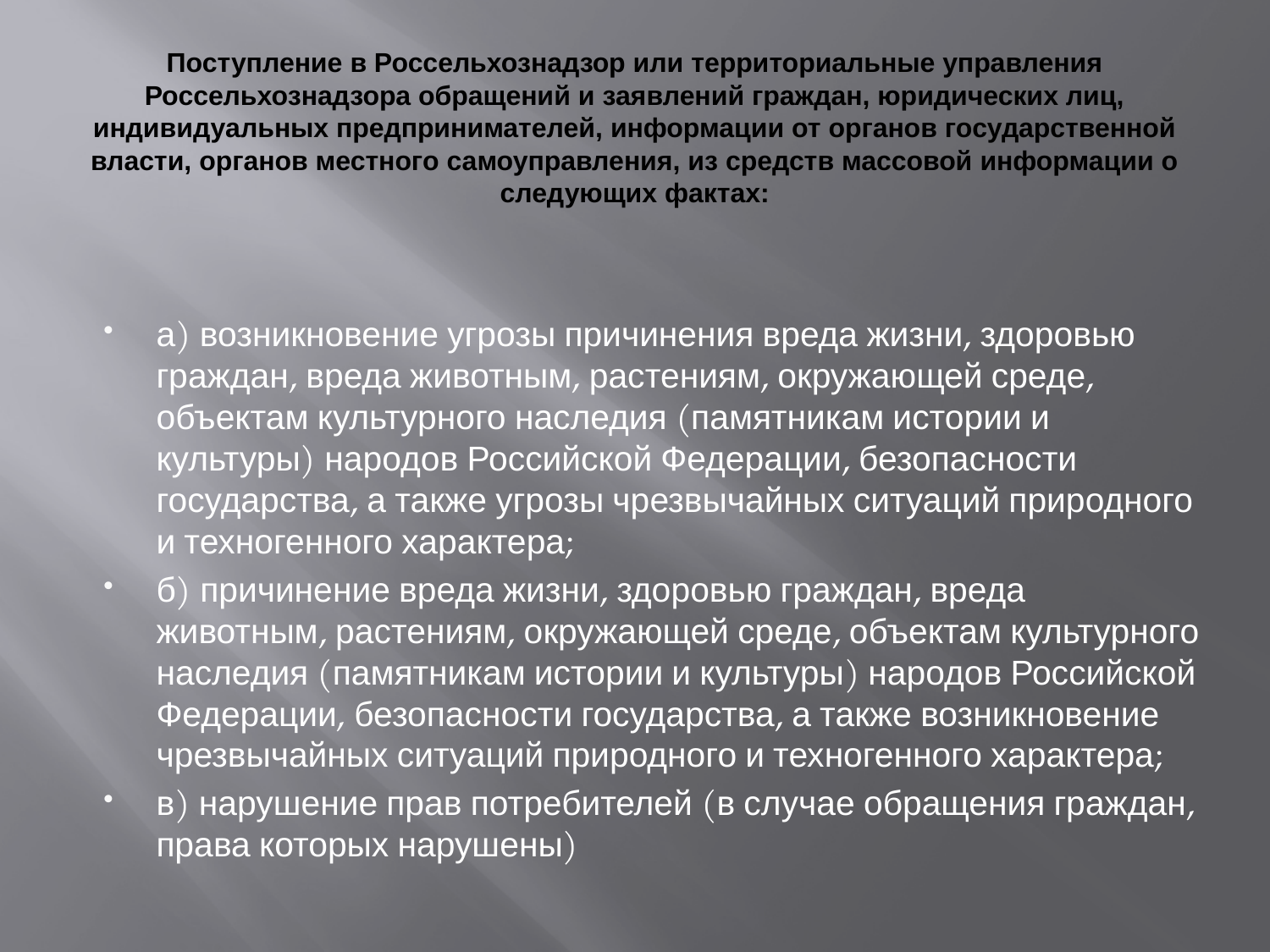

# Поступление в Россельхознадзор или территориальные управления Россельхознадзора обращений и заявлений граждан, юридических лиц, индивидуальных предпринимателей, информации от органов государственной власти, органов местного самоуправления, из средств массовой информации о следующих фактах:
а) возникновение угрозы причинения вреда жизни, здоровью граждан, вреда животным, растениям, окружающей среде, объектам культурного наследия (памятникам истории и культуры) народов Российской Федерации, безопасности государства, а также угрозы чрезвычайных ситуаций природного и техногенного характера;
б) причинение вреда жизни, здоровью граждан, вреда животным, растениям, окружающей среде, объектам культурного наследия (памятникам истории и культуры) народов Российской Федерации, безопасности государства, а также возникновение чрезвычайных ситуаций природного и техногенного характера;
в) нарушение прав потребителей (в случае обращения граждан, права которых нарушены)